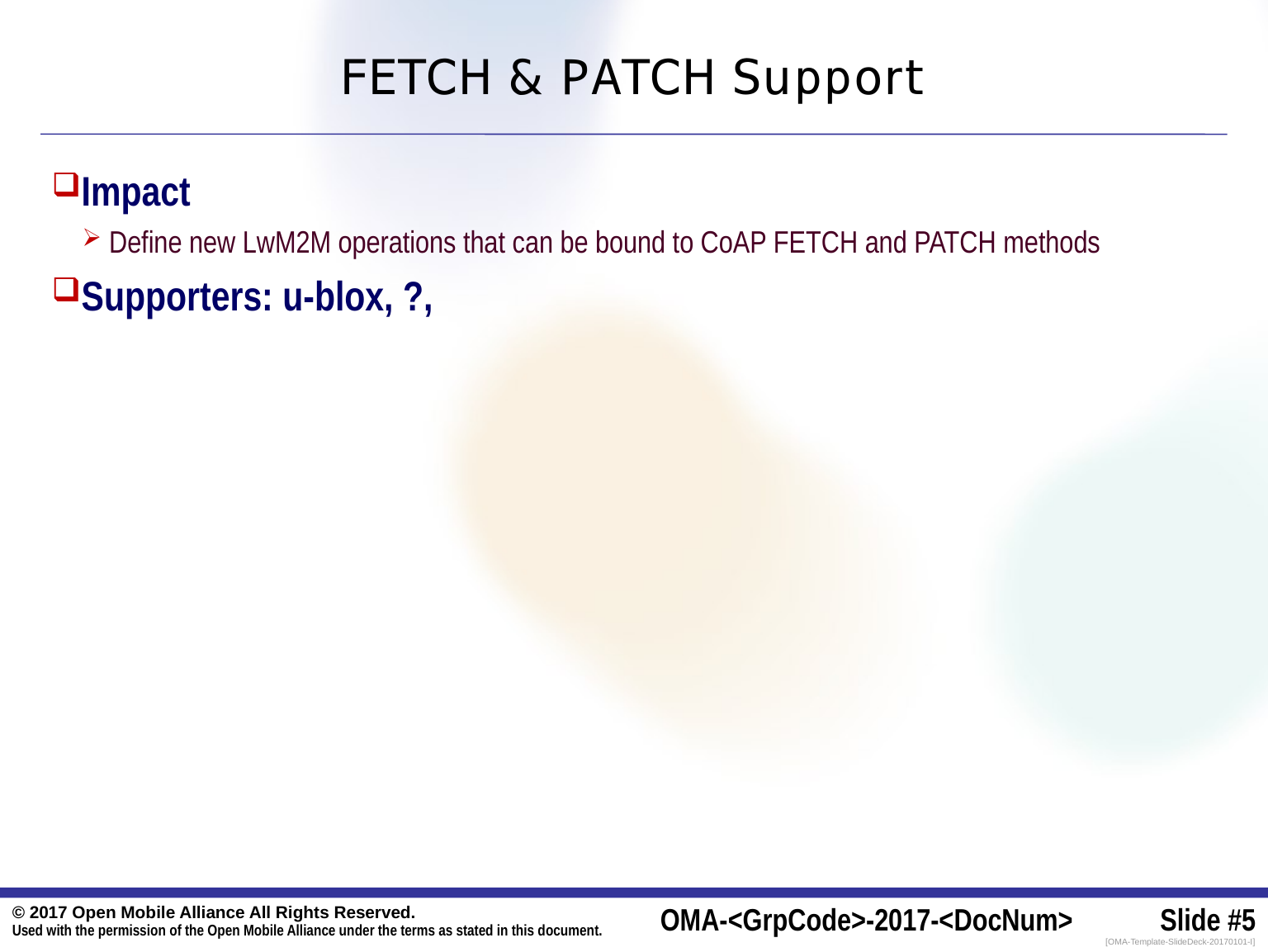

# FETCH & PATCH Support
Impact
 Define new LwM2M operations that can be bound to CoAP FETCH and PATCH methods
Supporters: u-blox, ?,